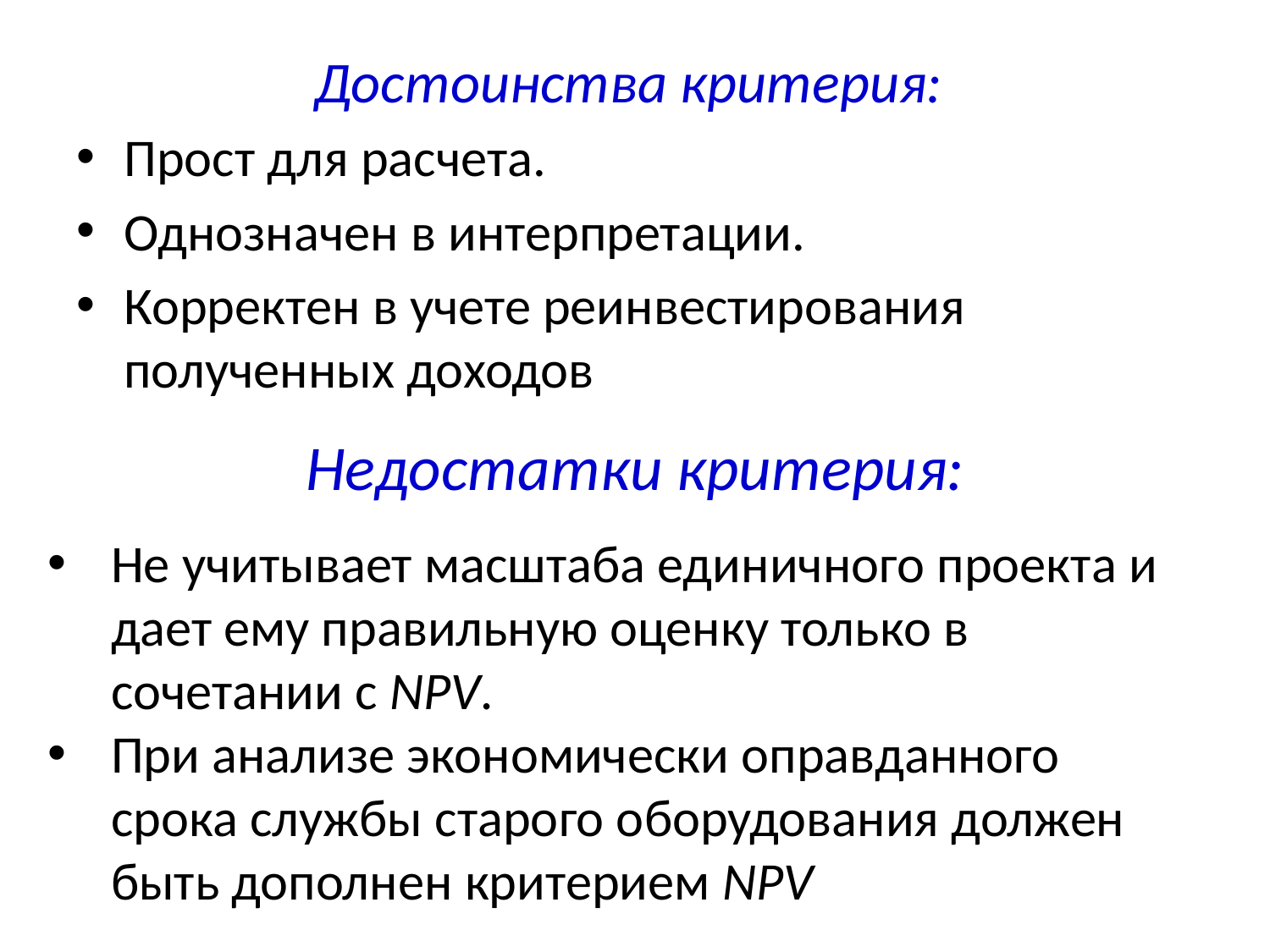

# Достоинства критерия:
Прост для расчета.
Однозначен в интерпретации.
Корректен в учете реинвестирования полученных доходов

Недостатки критерия:
Не учитывает масштаба единичного проекта и дает ему правильную оценку только в сочетании с NPV.
При анализе экономически оправданного срока службы старого оборудования должен быть дополнен критерием NPV